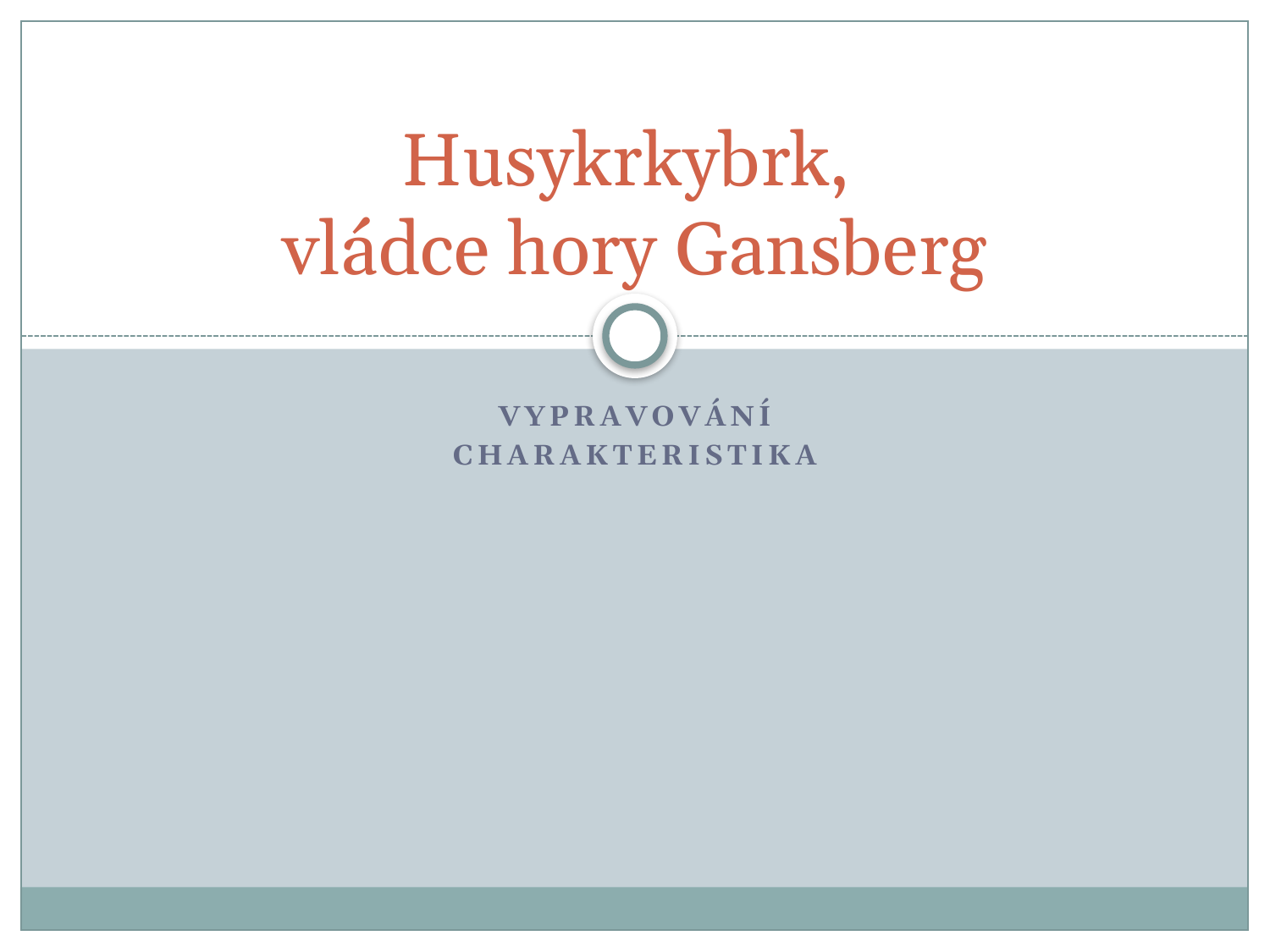

# Husykrkybrk, vládce hory Gansberg
Vypravování
charakteristika